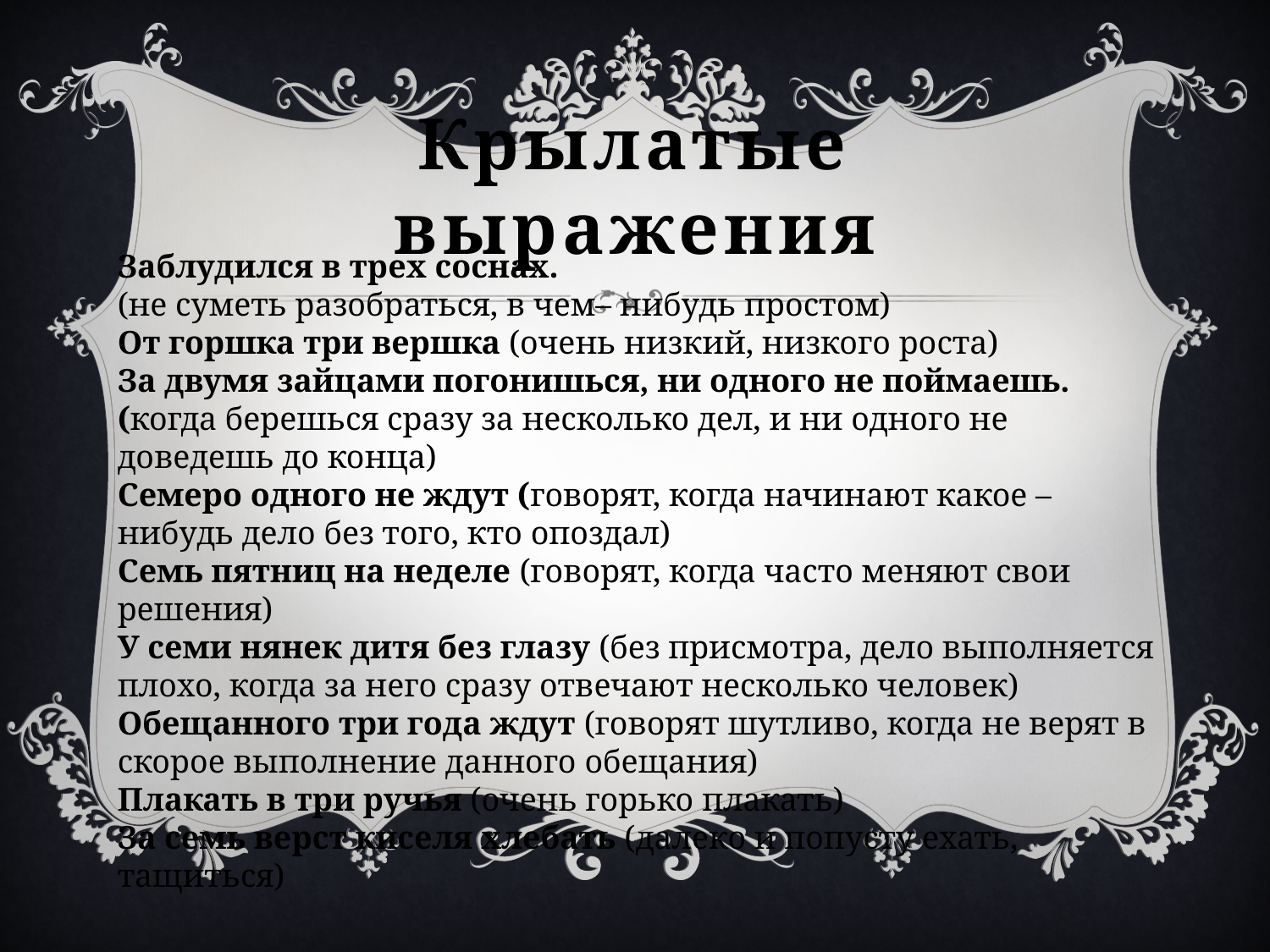

# Крылатые выражения
Заблудился в трех соснах.
(не суметь разобраться, в чем– нибудь простом)
От горшка три вершка (очень низкий, низкого роста)
За двумя зайцами погонишься, ни одного не поймаешь.
(когда берешься сразу за несколько дел, и ни одного не доведешь до конца)
Семеро одного не ждут (говорят, когда начинают какое –нибудь дело без того, кто опоздал)
Семь пятниц на неделе (говорят, когда часто меняют свои решения)
У семи нянек дитя без глазу (без присмотра, дело выполняется плохо, когда за него сразу отвечают несколько человек)
Обещанного три года ждут (говорят шутливо, когда не верят в скорое выполнение данного обещания)
Плакать в три ручья (очень горько плакать)
За семь верст киселя хлебать (далеко и попусту ехать, тащиться)